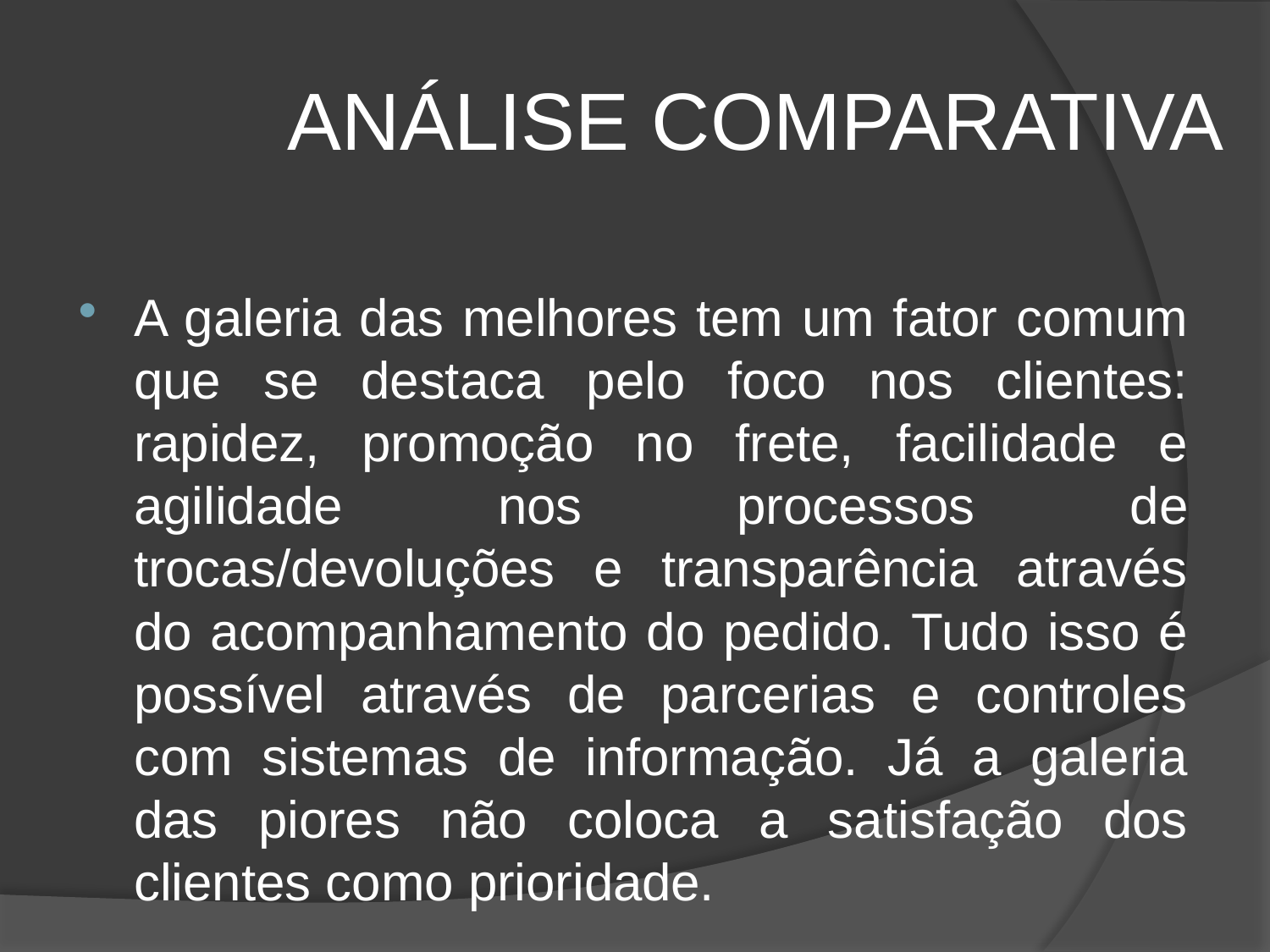

# ANÁLISE COMPARATIVA
A galeria das melhores tem um fator comum que se destaca pelo foco nos clientes: rapidez, promoção no frete, facilidade e agilidade nos processos de trocas/devoluções e transparência através do acompanhamento do pedido. Tudo isso é possível através de parcerias e controles com sistemas de informação. Já a galeria das piores não coloca a satisfação dos clientes como prioridade.